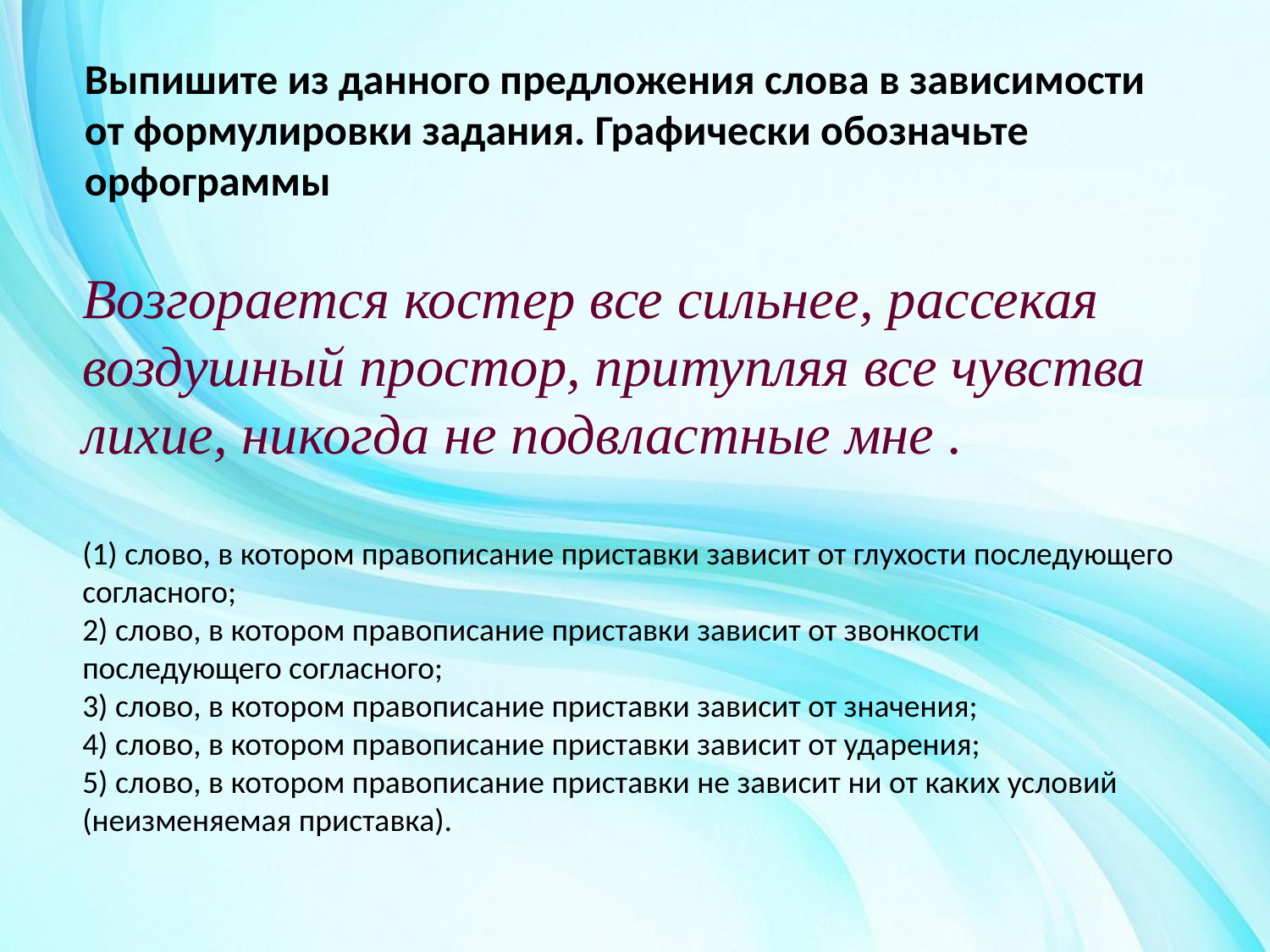

Выпишите из данного предложения слова в зависимости от формулировки задания. Графически обозначьте орфограммы
Возгорается костер все сильнее, рассекая воздушный простор, притупляя все чувства лихие, никогда не подвластные мне .

(1) слово, в котором правописание приставки зависит от глухости последующего согласного;
2) слово, в котором правописание приставки зависит от звонкости последующего согласного;
3) слово, в котором правописание приставки зависит от значения;
4) слово, в котором правописание приставки зависит от ударения;
5) слово, в котором правописание приставки не зависит ни от каких условий (неизменяемая приставка).